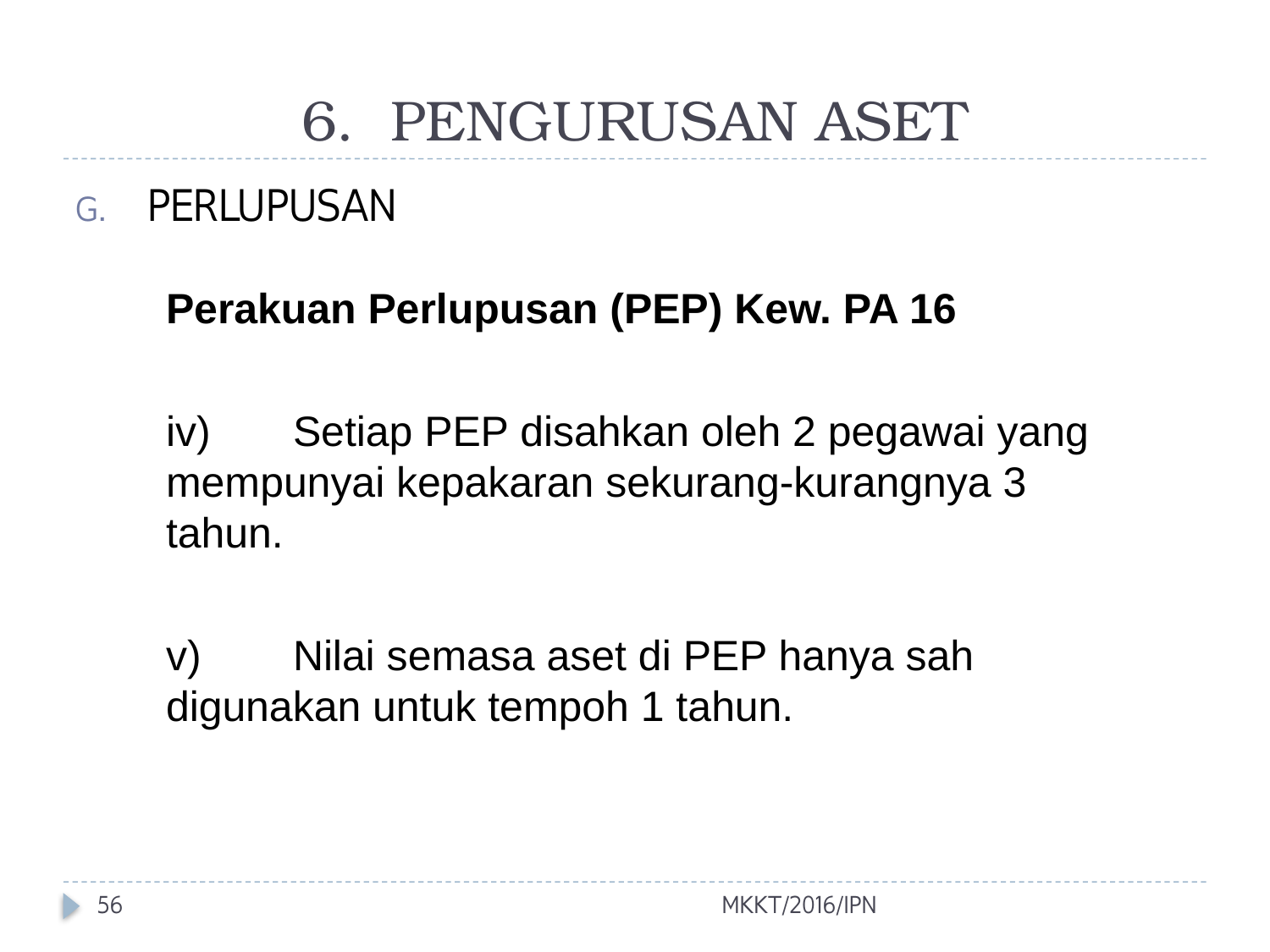

# 6.  PENGURUSAN ASET
PERLUPUSAN
Perakuan Perlupusan (PEP) Kew. PA 16

iv)	Setiap PEP disahkan oleh 2 pegawai yang mempunyai kepakaran sekurang-kurangnya 3 tahun.

v)	Nilai semasa aset di PEP hanya sah digunakan untuk tempoh 1 tahun.

56
MKKT/2016/IPN